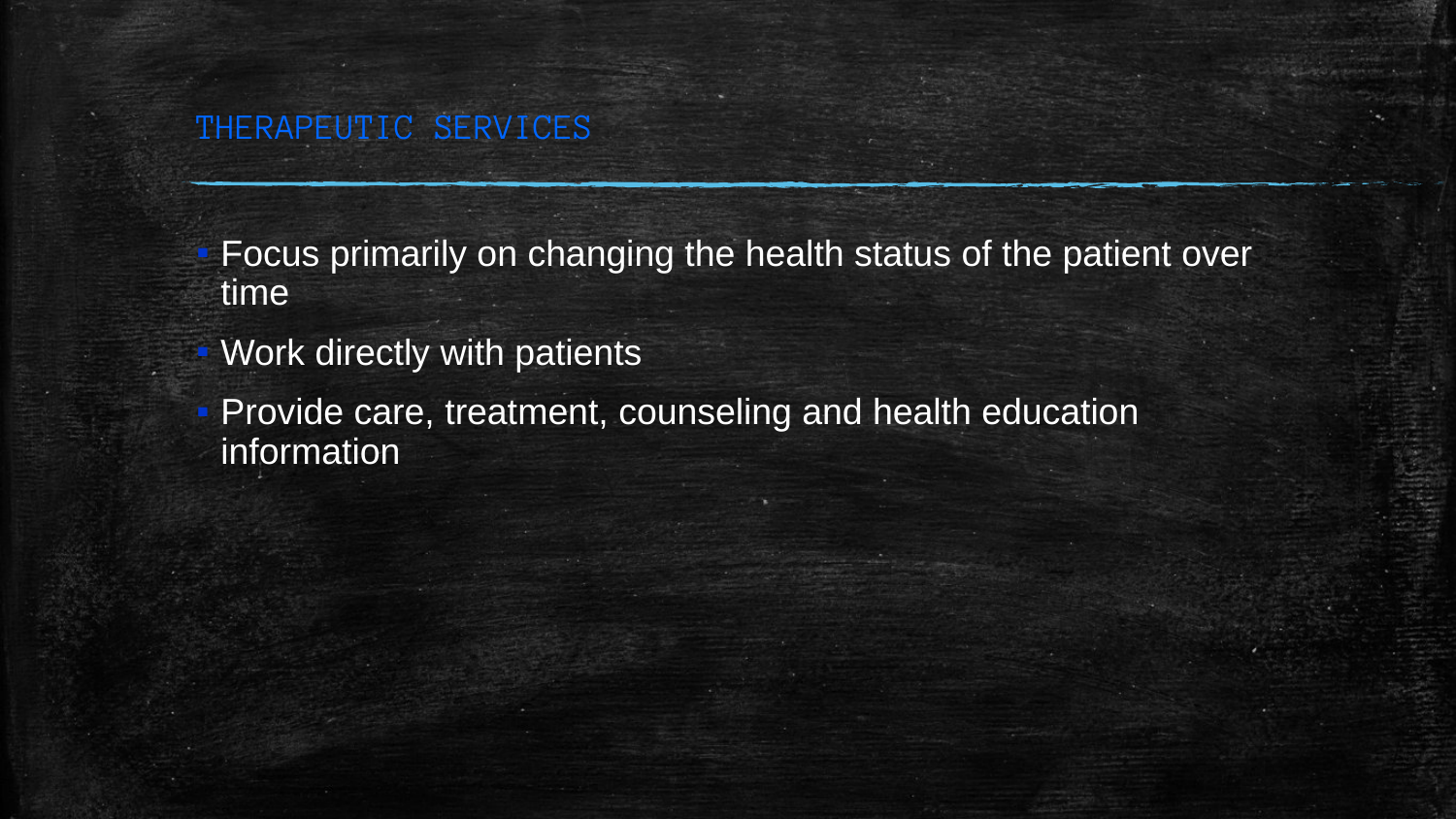

# THERAPEUTIC SERVICES
Focus primarily on changing the health status of the patient over time
Work directly with patients
Provide care, treatment, counseling and health education information